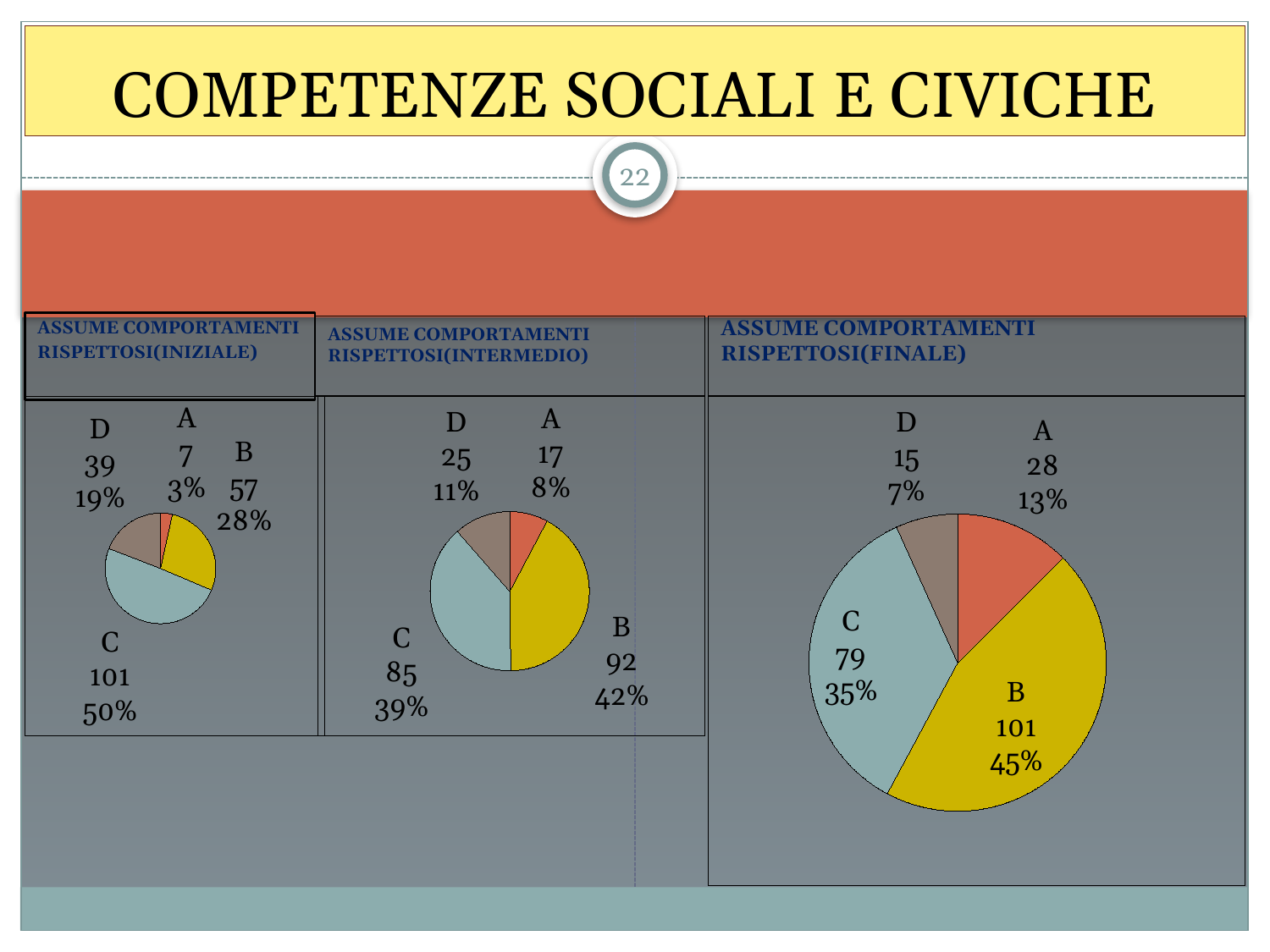

# COMPETENZE SOCIALI E CIVICHE
22
ASSUME COMPORTAMENTI
RISPETTOSI(INIZIALE)

ASSUME COMPORTAMENTI RISPETTOSI(INTERMEDIO)

ASSUME COMPORTAMENTI RISPETTOSI(FINALE)

### Chart

| Category | Vendite |
|---|---|
| A | 7.0 |
| B | 57.0 |
| C | 101.0 |
| D | 39.0 |

### Chart

| Category | Vendite |
|---|---|
| A | 28.0 |
| B | 101.0 |
| C | 79.0 |
| D | 15.0 |

### Chart

| Category | Vendite |
|---|---|
| A | 17.0 |
| B | 92.0 |
| C | 85.0 |
| D | 25.0 |